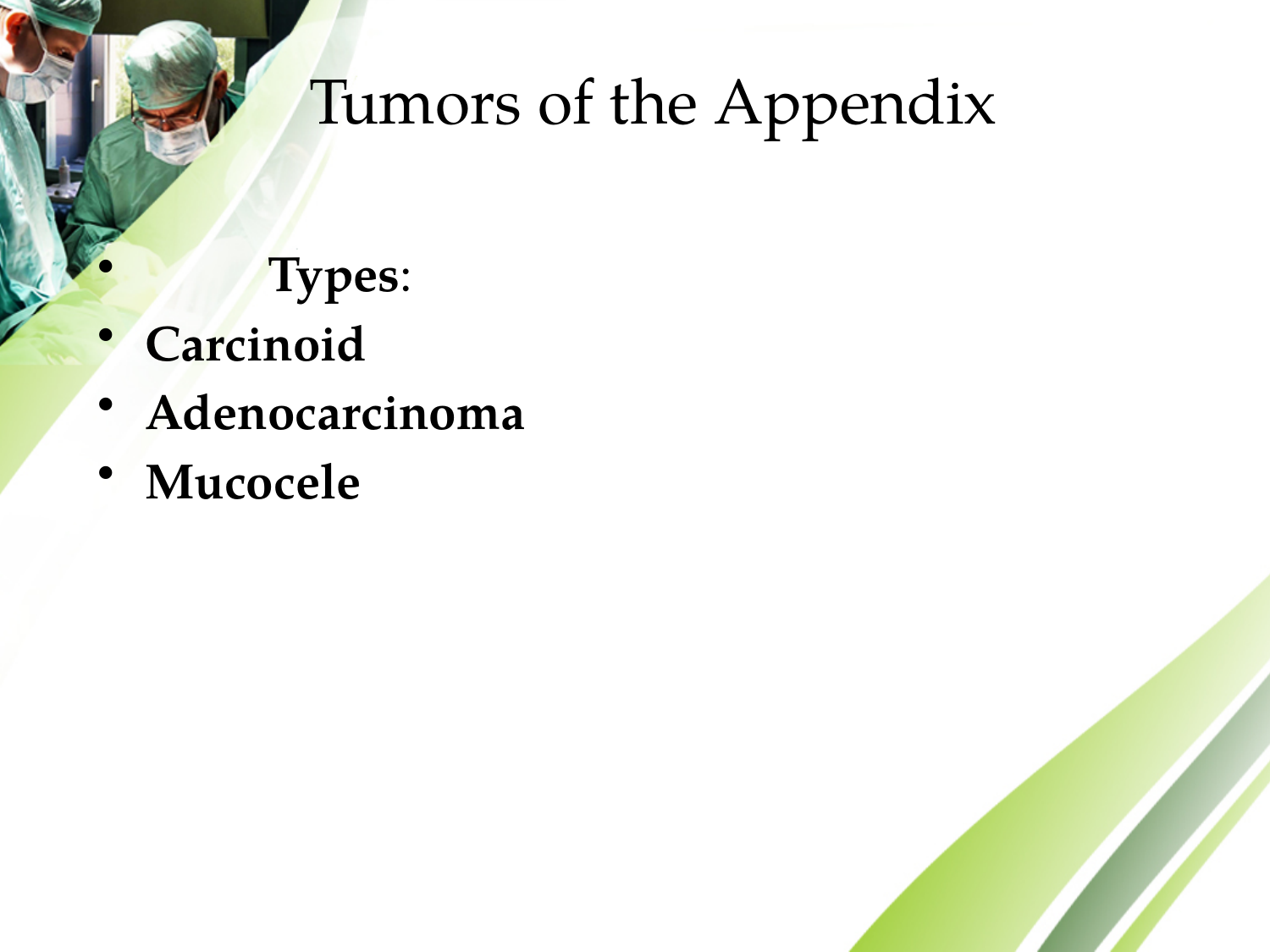

# Tumors of the Appendix
          Types:
Carcinoid
Adenocarcinoma
Mucocele